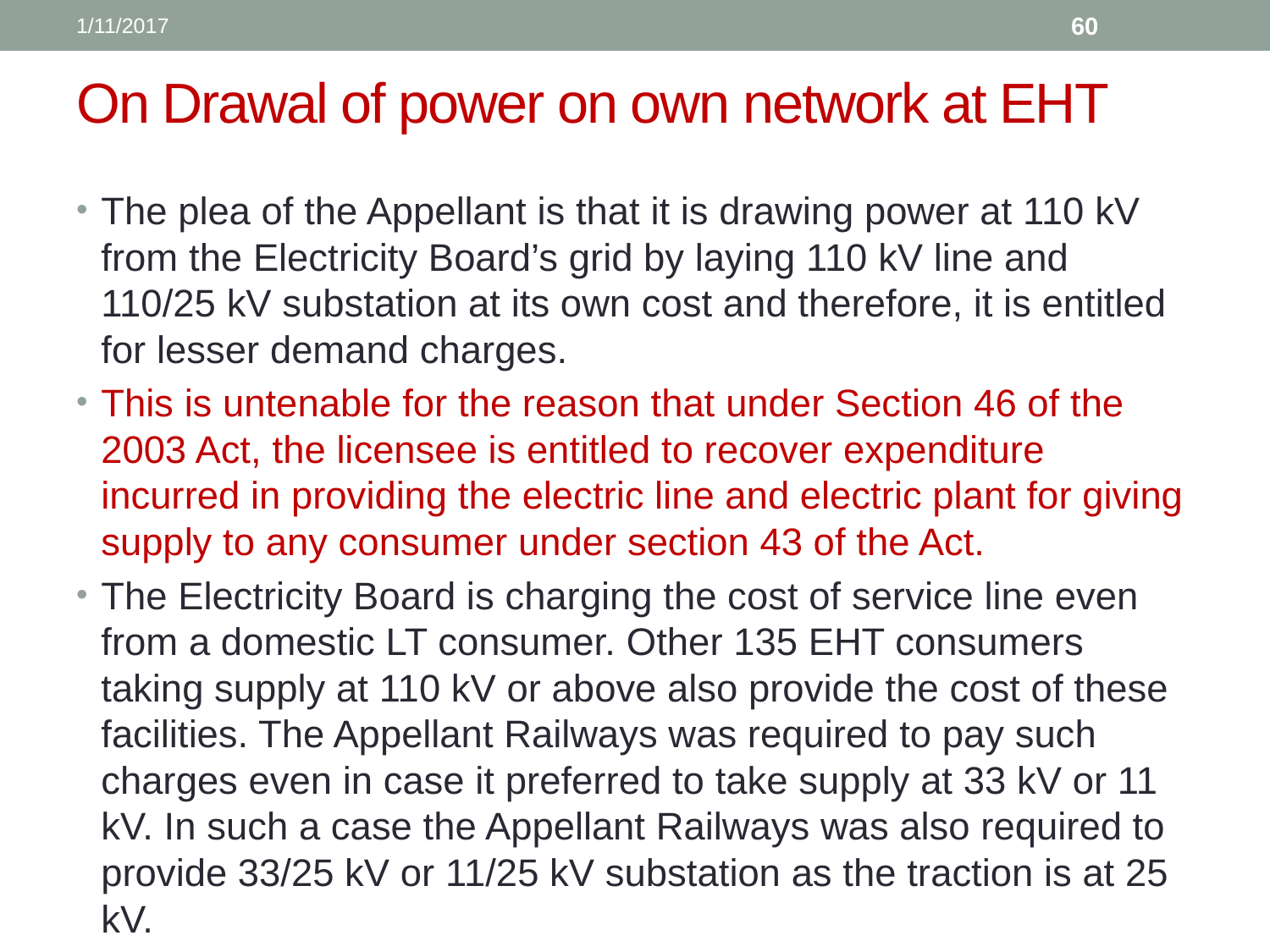

1/11/2017
60
# On Drawal of power on own network at EHT
The plea of the Appellant is that it is drawing power at 110 kV from the Electricity Board’s grid by laying 110 kV line and 110/25 kV substation at its own cost and therefore, it is entitled for lesser demand charges.
This is untenable for the reason that under Section 46 of the 2003 Act, the licensee is entitled to recover expenditure incurred in providing the electric line and electric plant for giving supply to any consumer under section 43 of the Act.
The Electricity Board is charging the cost of service line even from a domestic LT consumer. Other 135 EHT consumers taking supply at 110 kV or above also provide the cost of these facilities. The Appellant Railways was required to pay such charges even in case it preferred to take supply at 33 kV or 11 kV. In such a case the Appellant Railways was also required to provide 33/25 kV or 11/25 kV substation as the traction is at 25 kV.